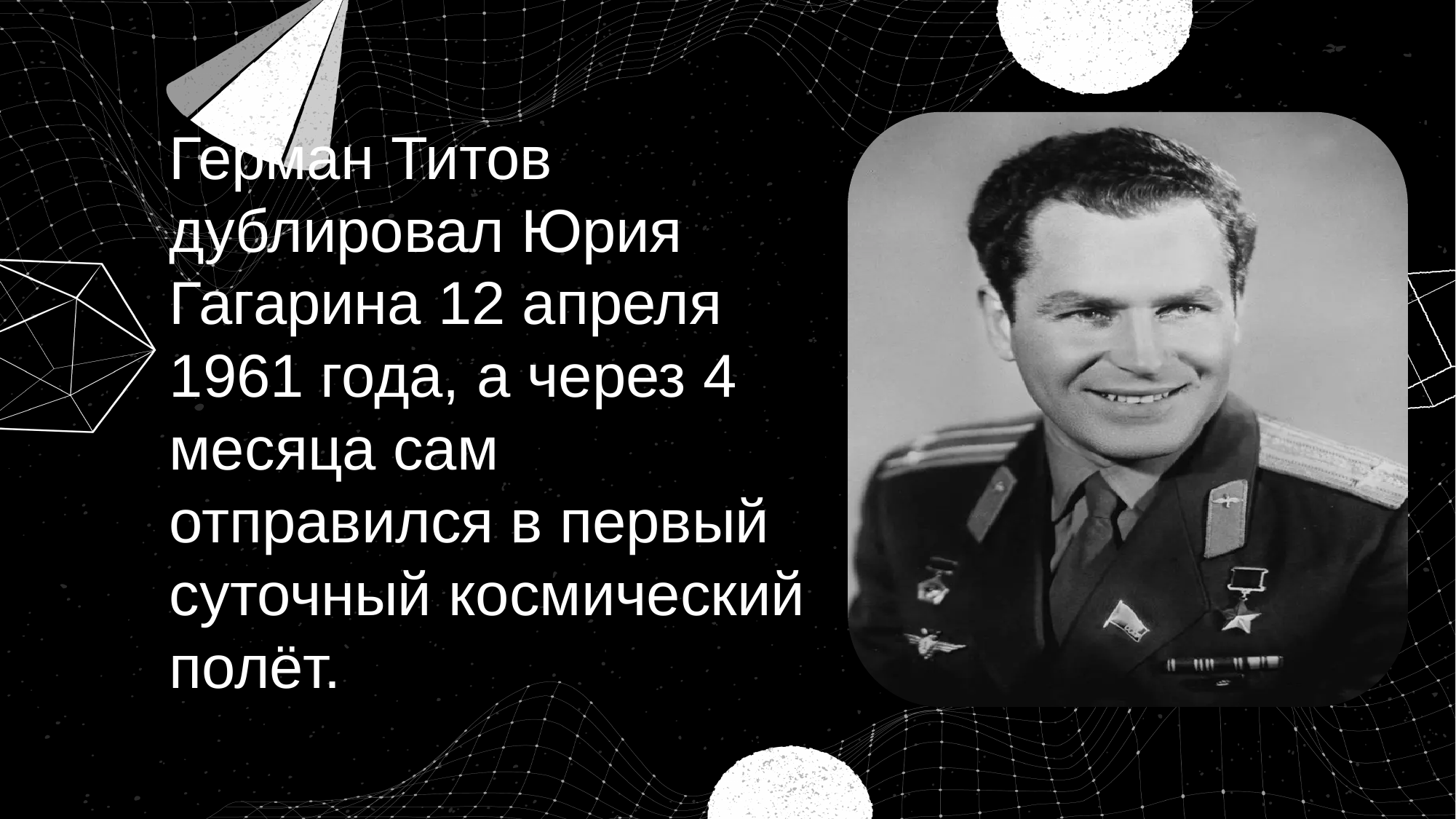

Герман Титов дублировал Юрия Гагарина 12 апреля 1961 года, а через 4 месяца сам отправился в первый суточный космический полёт.